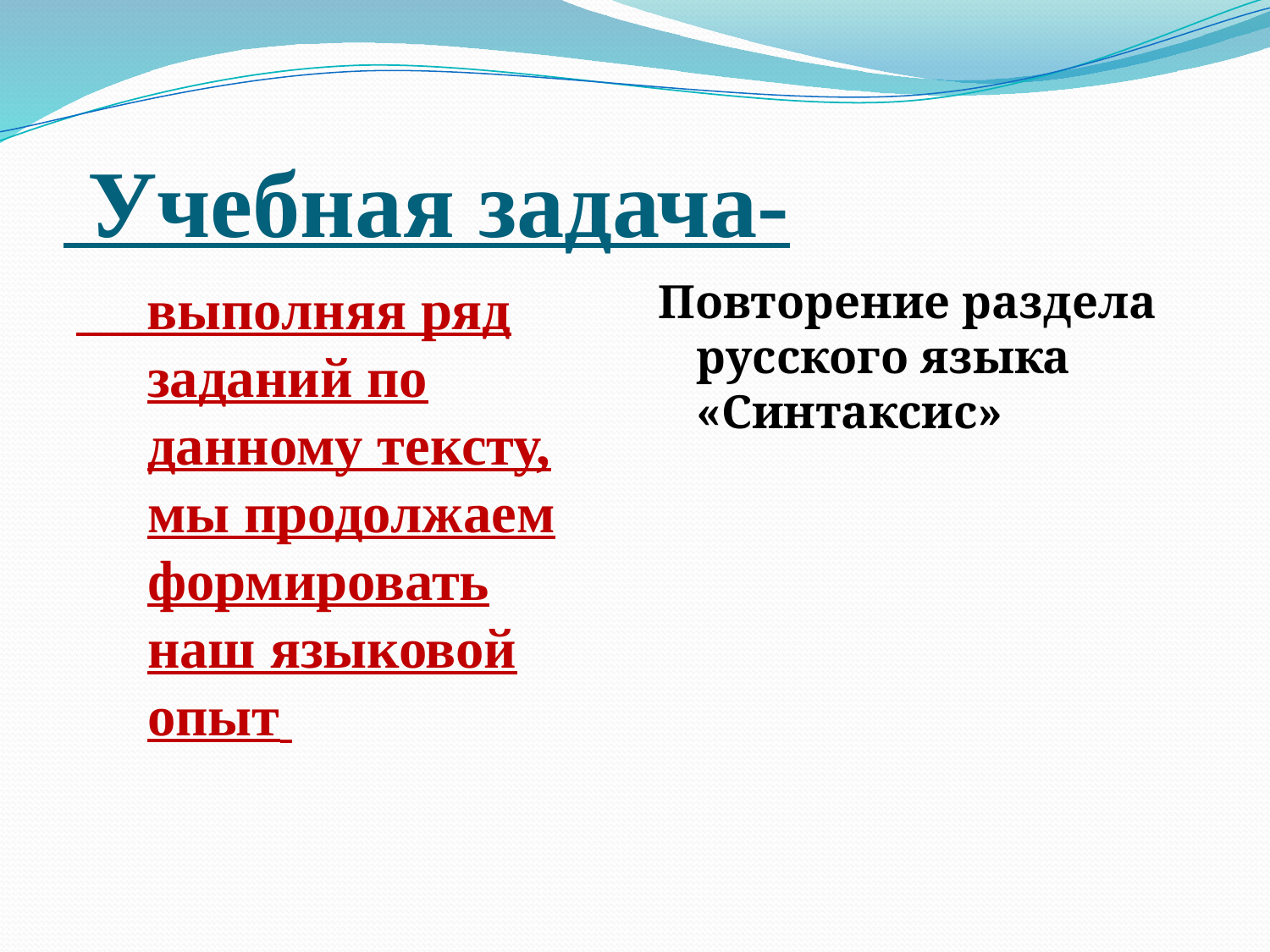

# Учебная задача-
     выполняя ряд заданий по данному тексту, мы продолжаем формировать наш языковой опыт
Повторение раздела русского языка «Синтаксис»